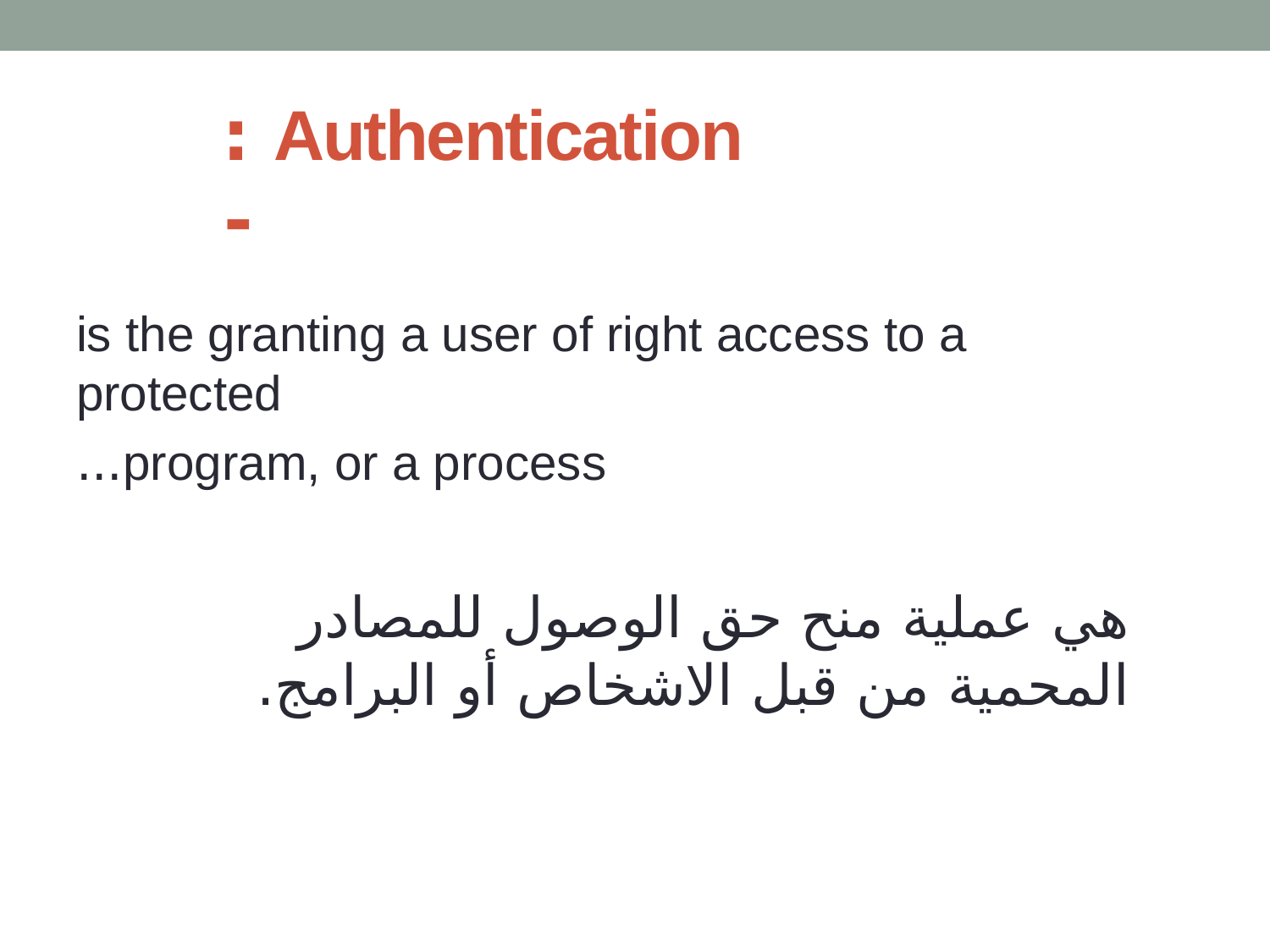

# Authentication :-
is the granting a user of right access to a protected
program, or a process...
هي عملية منح حق الوصول للمصادر المحمية من قبل الاشخاص أو البرامج.